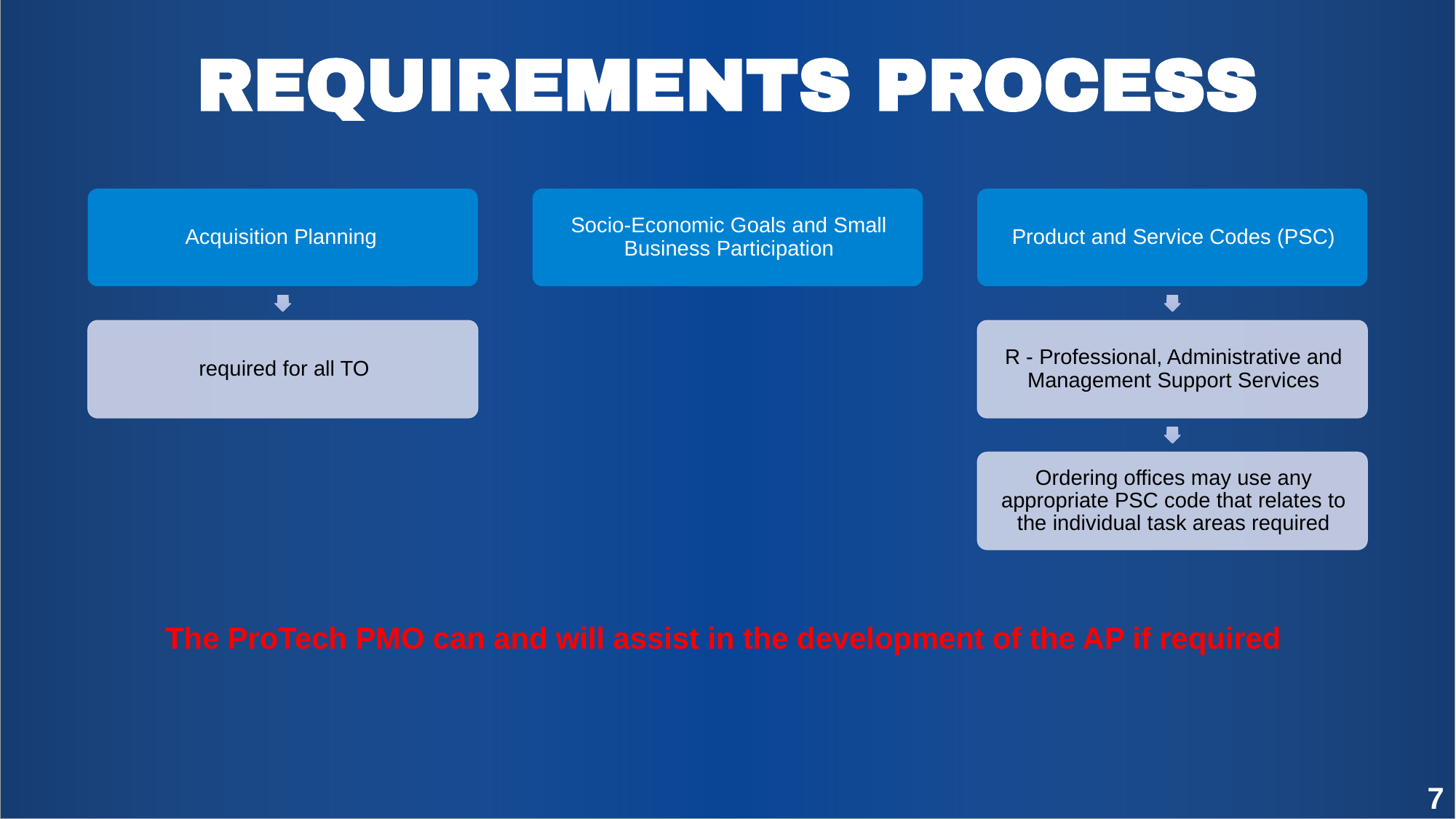

REQUIREMENTS PROCESS
Acquisition Planning
required for all TO
Socio-Economic Goals and Small Business Participation
Product and Service Codes (PSC)
R - Professional, Administrative and Management Support Services
Ordering offices may use any appropriate PSC code that relates to the individual task areas required
The ProTech PMO can and will assist in the development of the AP if required
7